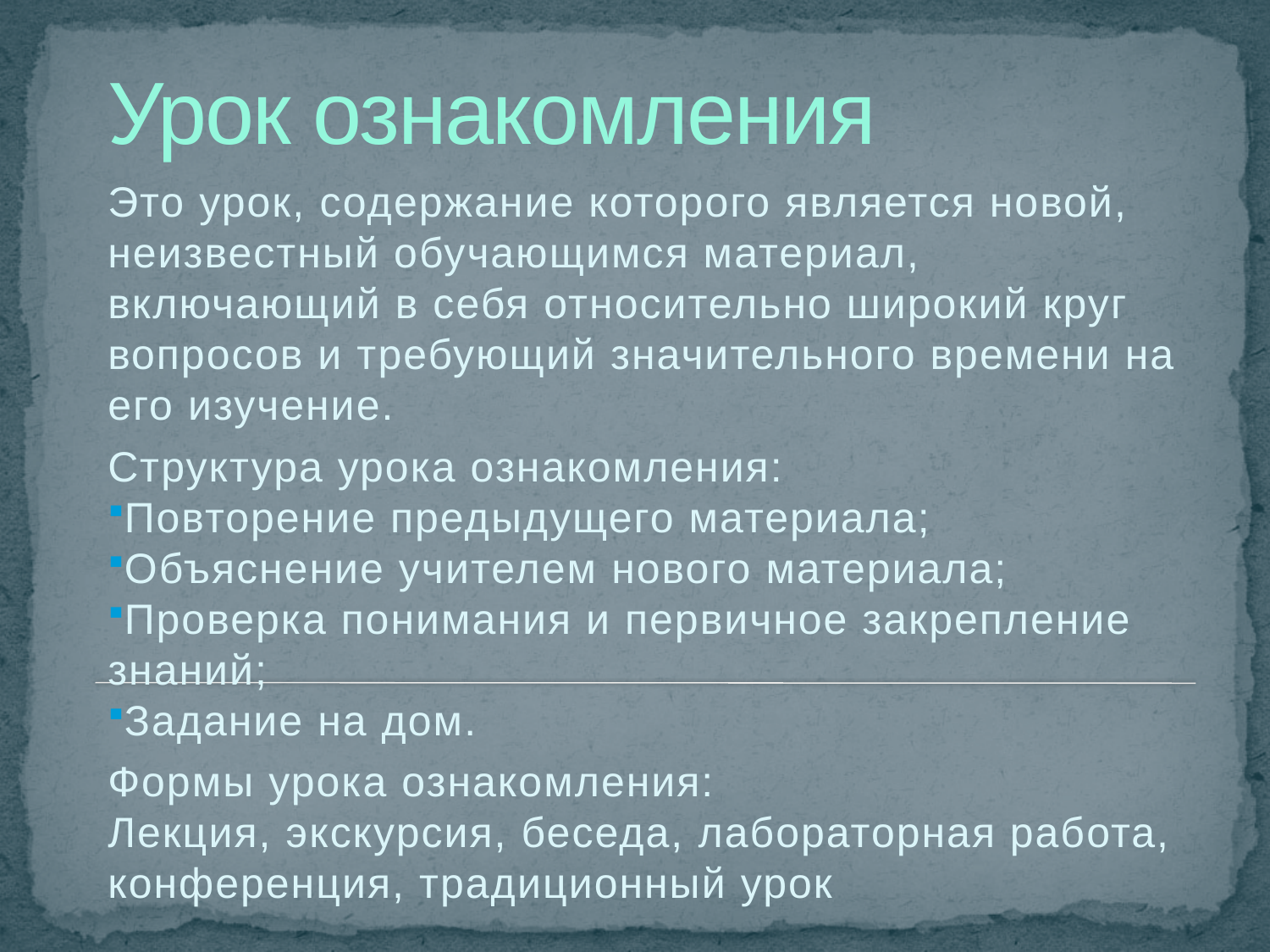

# Урок ознакомления
Это урок, содержание которого является новой, неизвестный обучающимся материал, включающий в себя относительно широкий круг вопросов и требующий значительного времени на его изучение.
Структура урока ознакомления:
Повторение предыдущего материала;
Объяснение учителем нового материала;
Проверка понимания и первичное закрепление знаний;
Задание на дом.
Формы урока ознакомления:
Лекция, экскурсия, беседа, лабораторная работа, конференция, традиционный урок